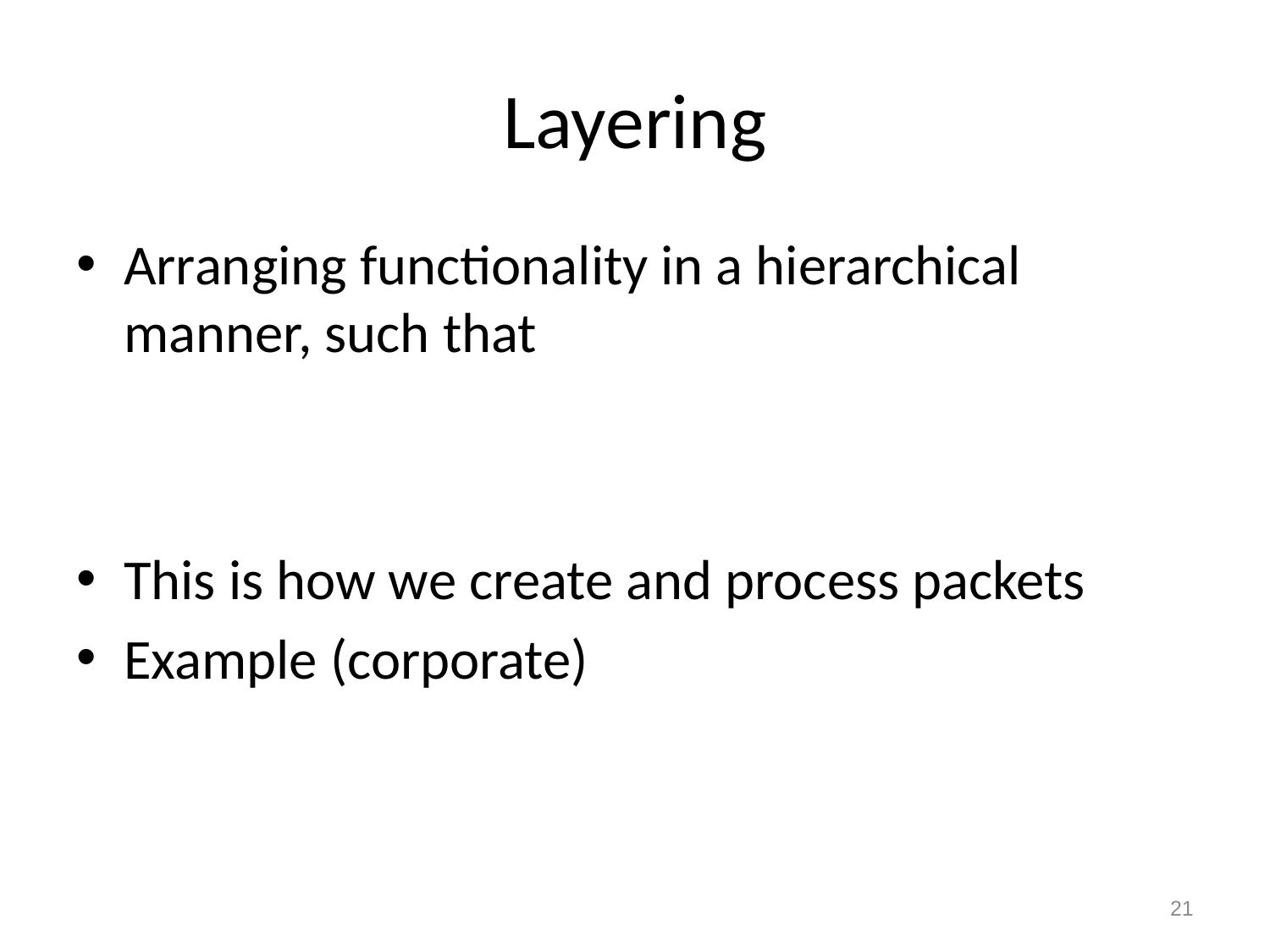

# Layering
Arranging functionality in a hierarchical manner, such that

This is how we create and process packets
Example (corporate)

21